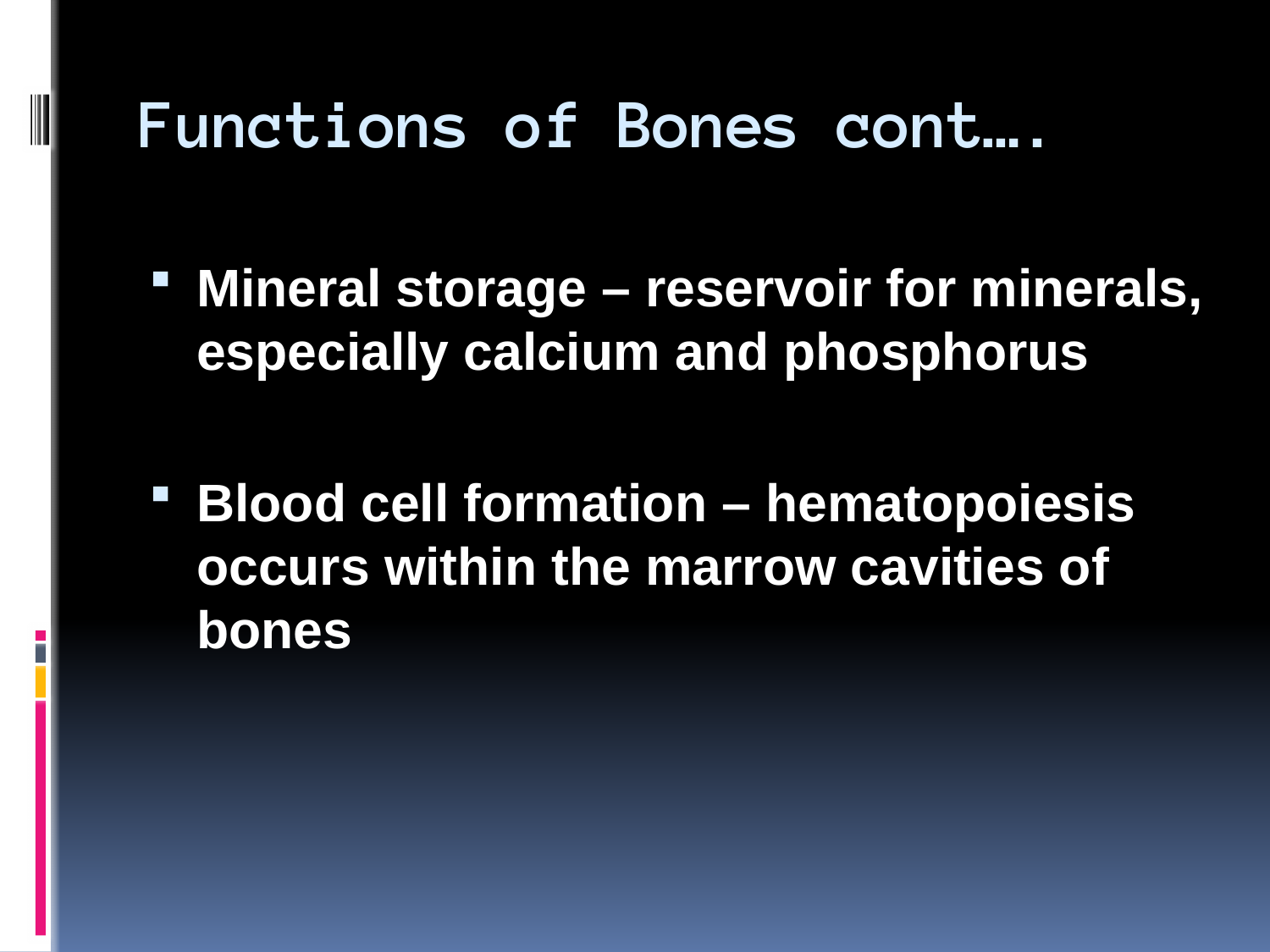

# Functions of Bones cont….
Mineral storage – reservoir for minerals, especially calcium and phosphorus

Blood cell formation – hematopoiesis occurs within the marrow cavities of bones